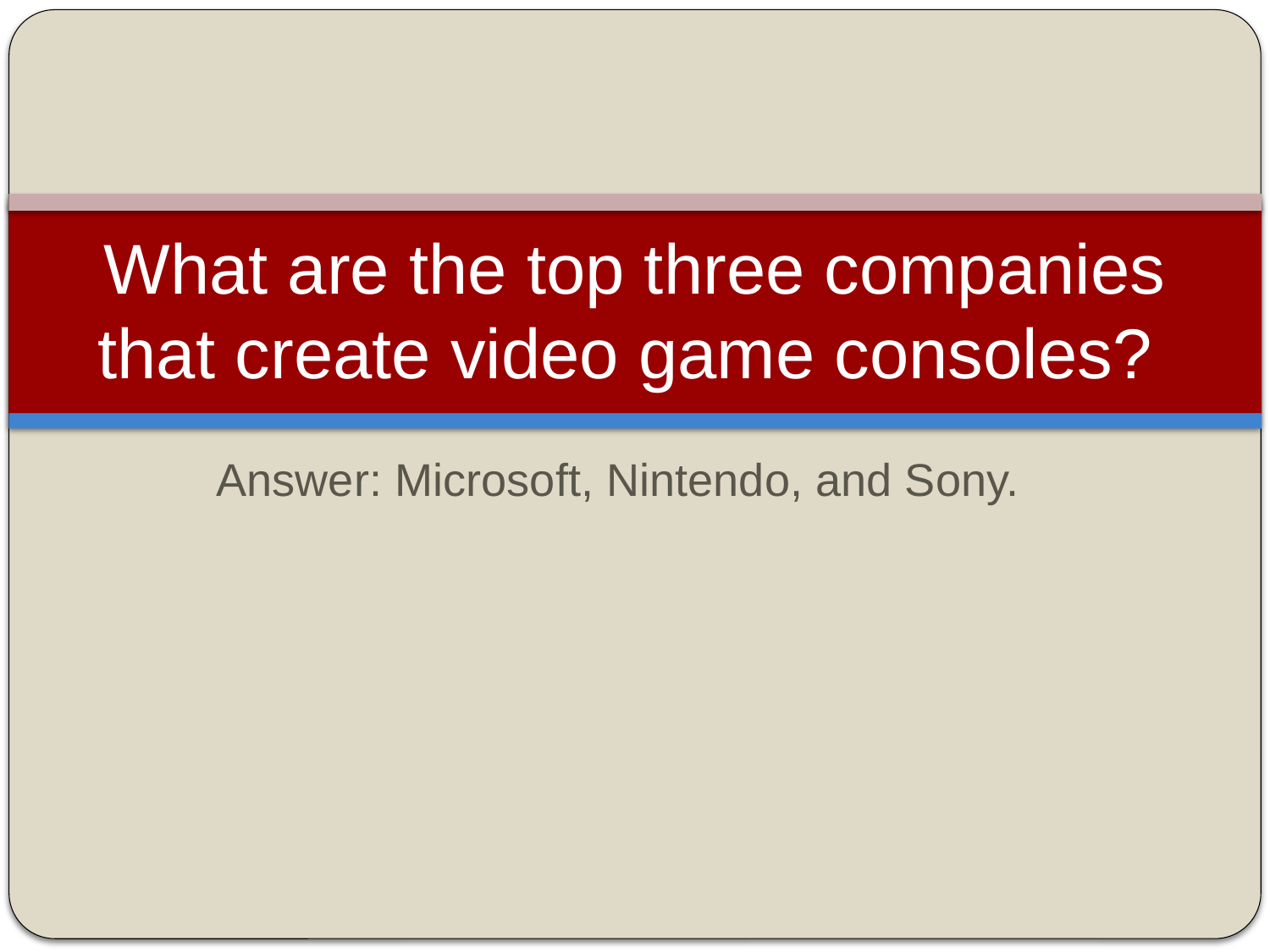

# What are the top three companies that create video game consoles?
Answer: Microsoft, Nintendo, and Sony.